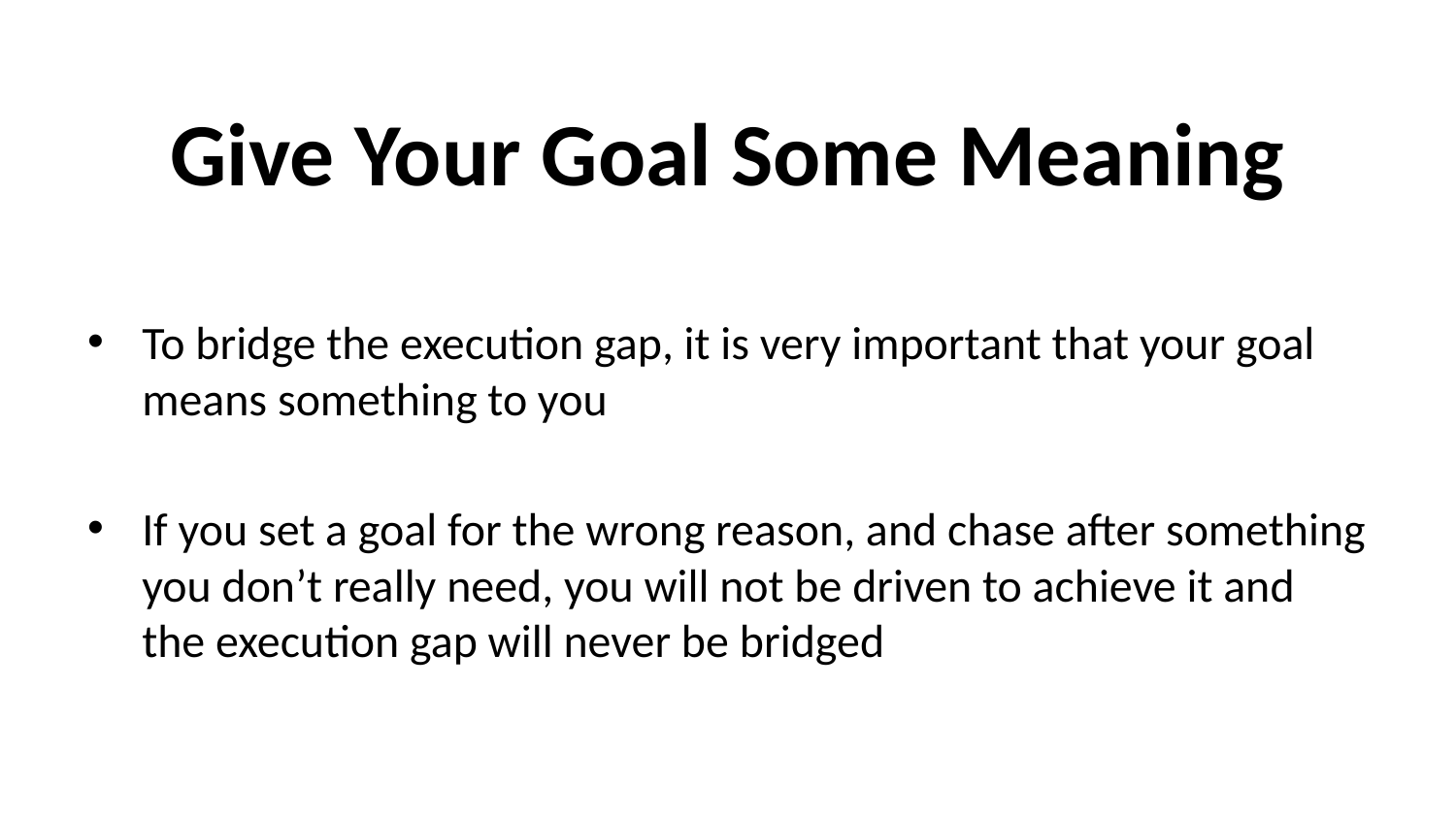

# Give Your Goal Some Meaning
To bridge the execution gap, it is very important that your goal means something to you

If you set a goal for the wrong reason, and chase after something you don’t really need, you will not be driven to achieve it and the execution gap will never be bridged